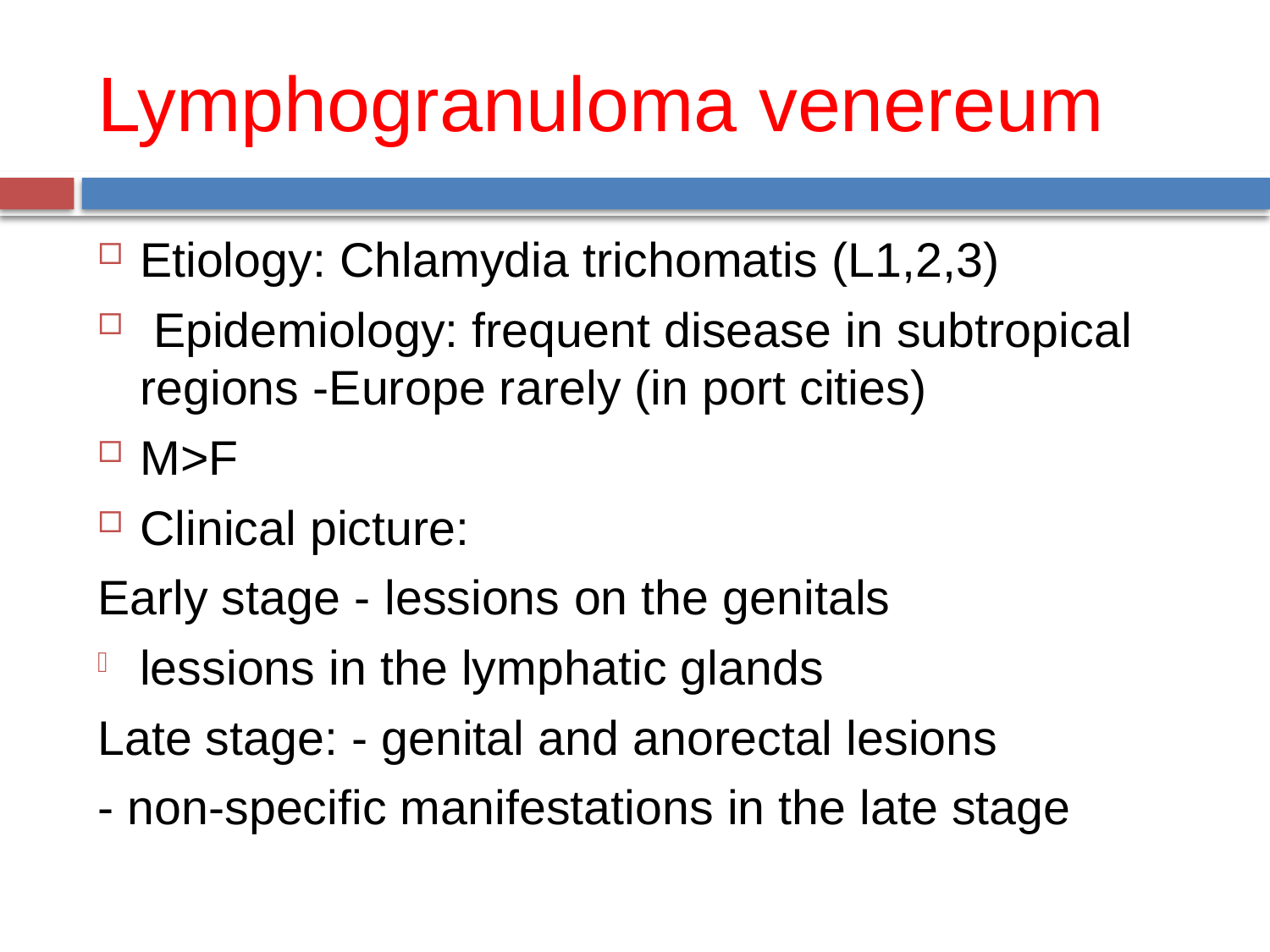

# Lymphogranuloma venereum
Etiology: Chlamydia trichomatis (L1,2,3)
 Epidemiology: frequent disease in subtropical regions -Europe rarely (in port cities)
M>F
Clinical picture:
Early stage - lessions on the genitals
lessions in the lymphatic glands
Late stage: - genital and anorectal lesions
- non-specific manifestations in the late stage